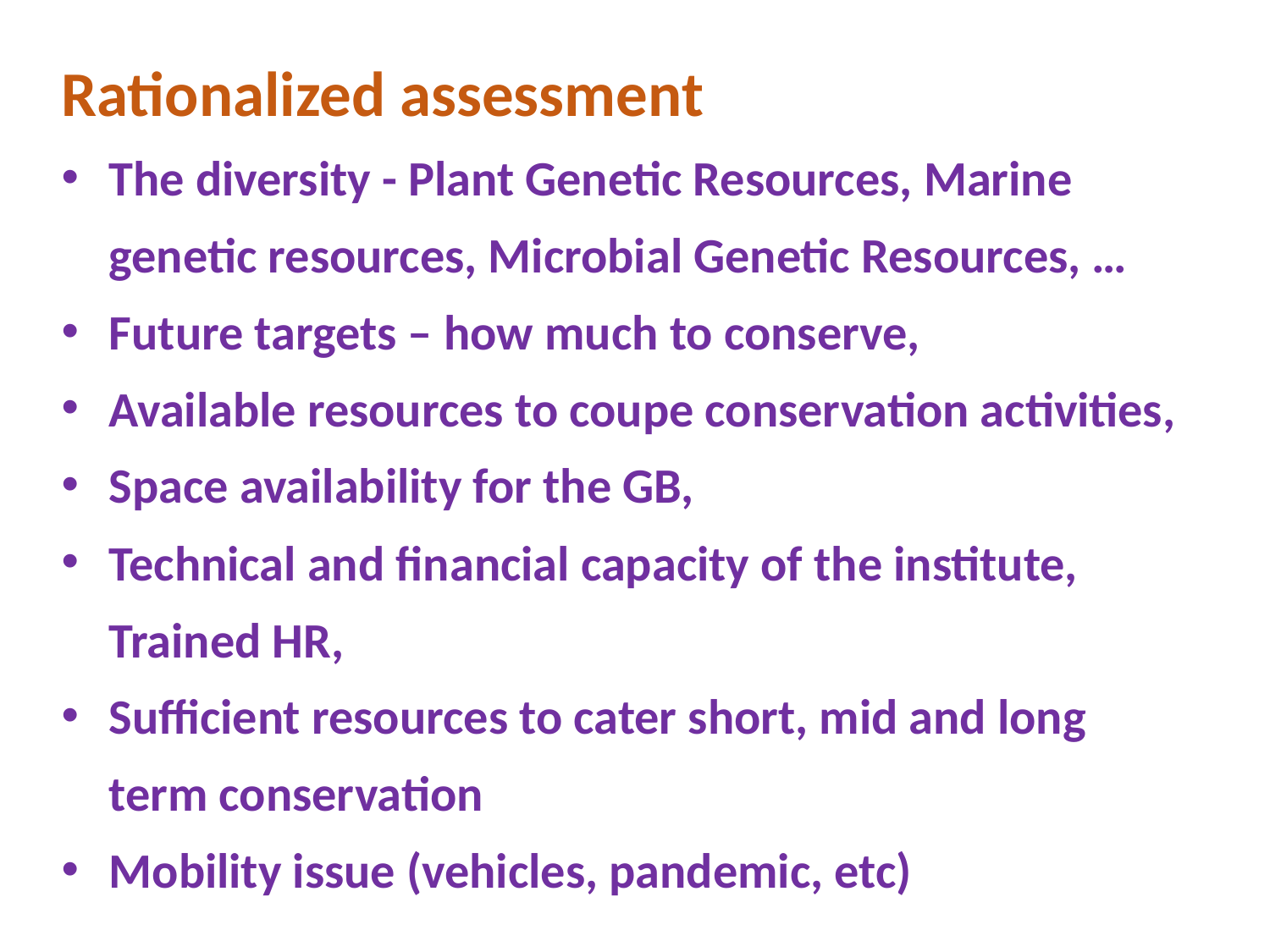

Rationalized assessment
The diversity - Plant Genetic Resources, Marine genetic resources, Microbial Genetic Resources, …
Future targets – how much to conserve,
Available resources to coupe conservation activities,
Space availability for the GB,
Technical and financial capacity of the institute, Trained HR,
Sufficient resources to cater short, mid and long term conservation
Mobility issue (vehicles, pandemic, etc)